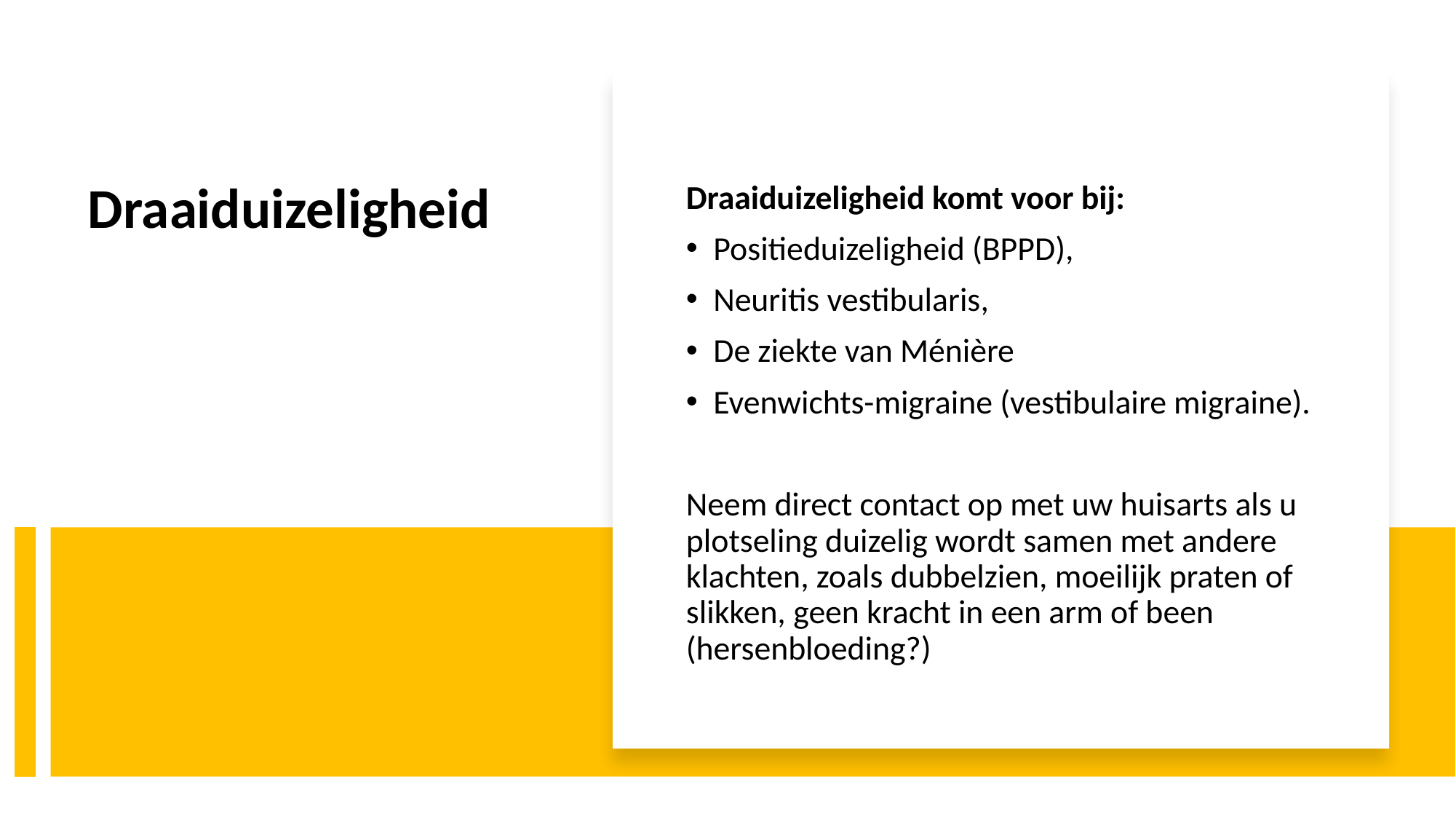

Draaiduizeligheid komt voor bij:
Positieduizeligheid (BPPD),
Neuritis vestibularis,
De ziekte van Ménière
Evenwichts-migraine (vestibulaire migraine).

Neem direct contact op met uw huisarts als u plotseling duizelig wordt samen met andere klachten, zoals dubbelzien, moeilijk praten of slikken, geen kracht in een arm of been (hersenbloeding?)
# Draaiduizeligheid